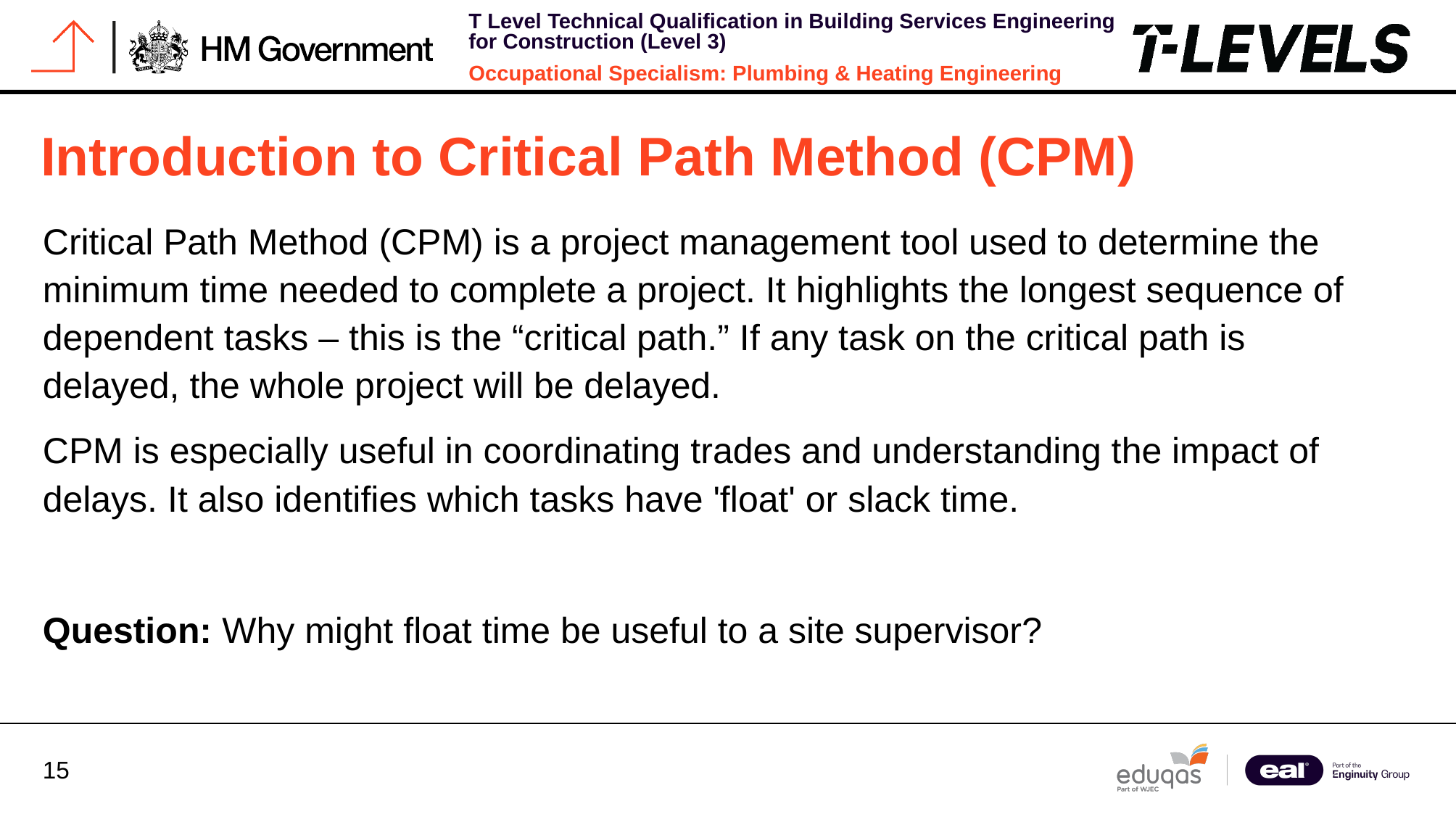

# Introduction to Critical Path Method (CPM)
Critical Path Method (CPM) is a project management tool used to determine the minimum time needed to complete a project. It highlights the longest sequence of dependent tasks – this is the “critical path.” If any task on the critical path is delayed, the whole project will be delayed.
CPM is especially useful in coordinating trades and understanding the impact of delays. It also identifies which tasks have 'float' or slack time.

Question: Why might float time be useful to a site supervisor?